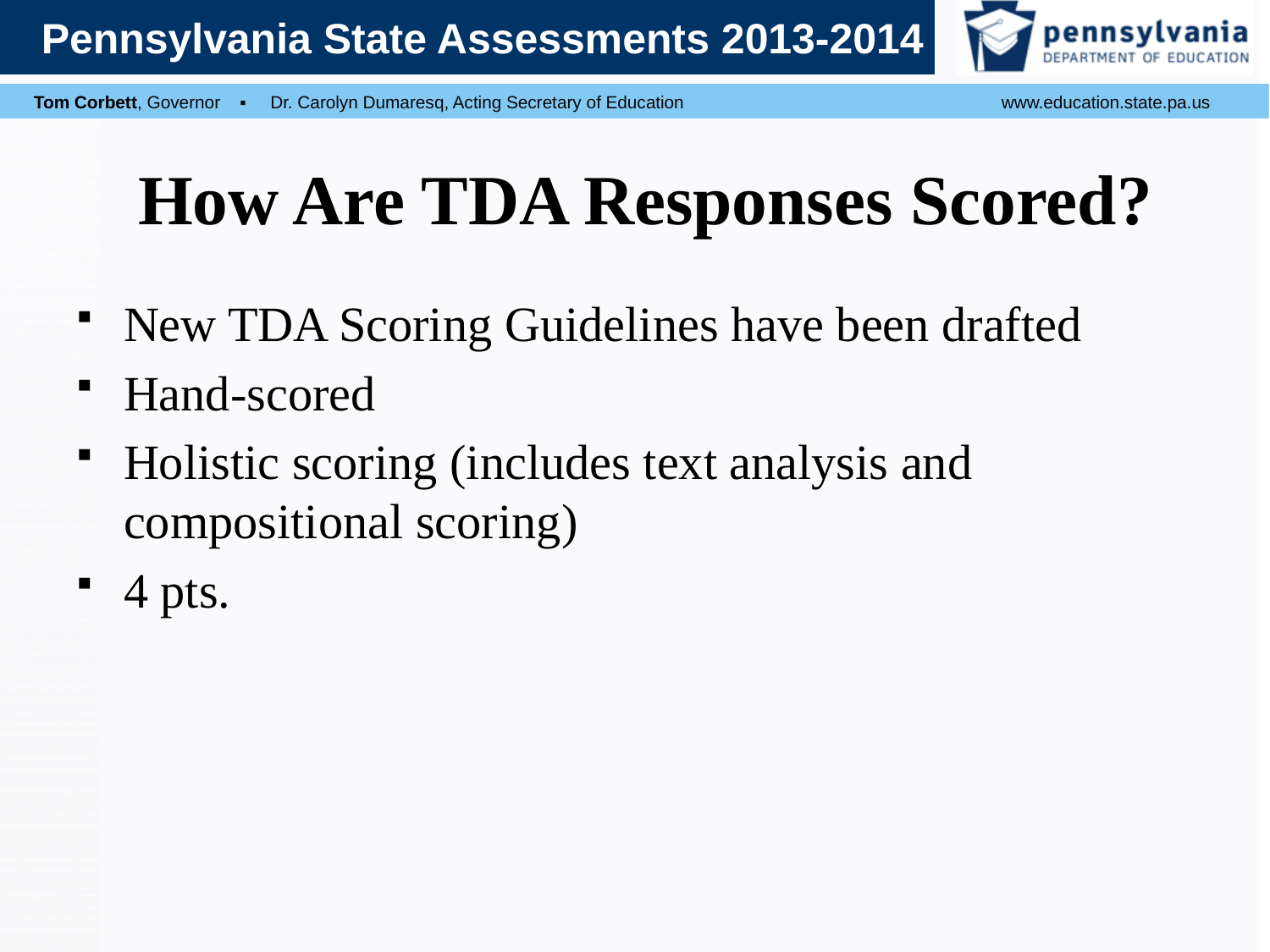

# How Are TDA Responses Scored?
New TDA Scoring Guidelines have been drafted
Hand-scored
Holistic scoring (includes text analysis and compositional scoring)
4 pts.